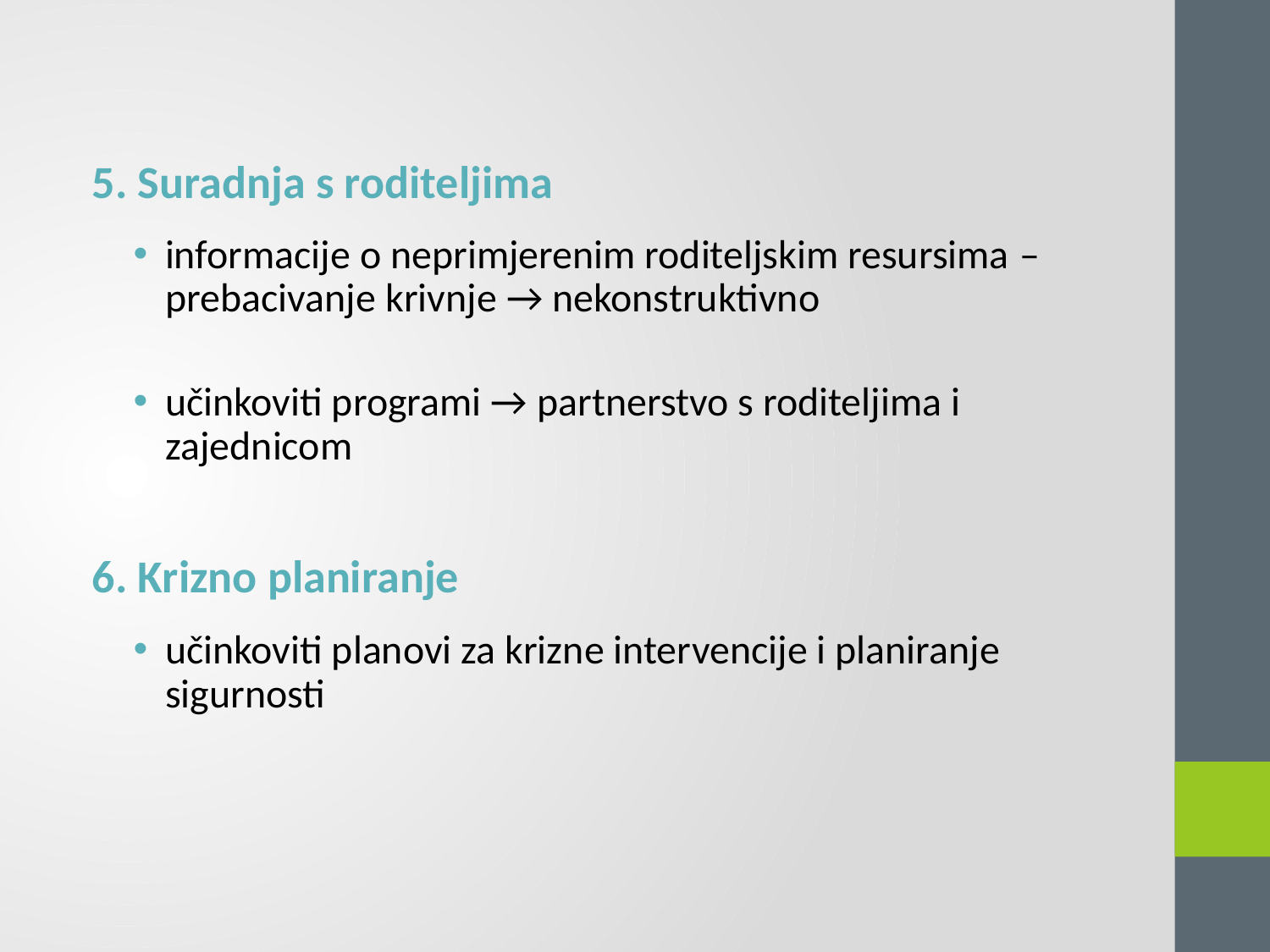

5. Suradnja s roditeljima
informacije o neprimjerenim roditeljskim resursima – prebacivanje krivnje → nekonstruktivno

učinkoviti programi → partnerstvo s roditeljima i zajednicom

6. Krizno planiranje
učinkoviti planovi za krizne intervencije i planiranje sigurnosti